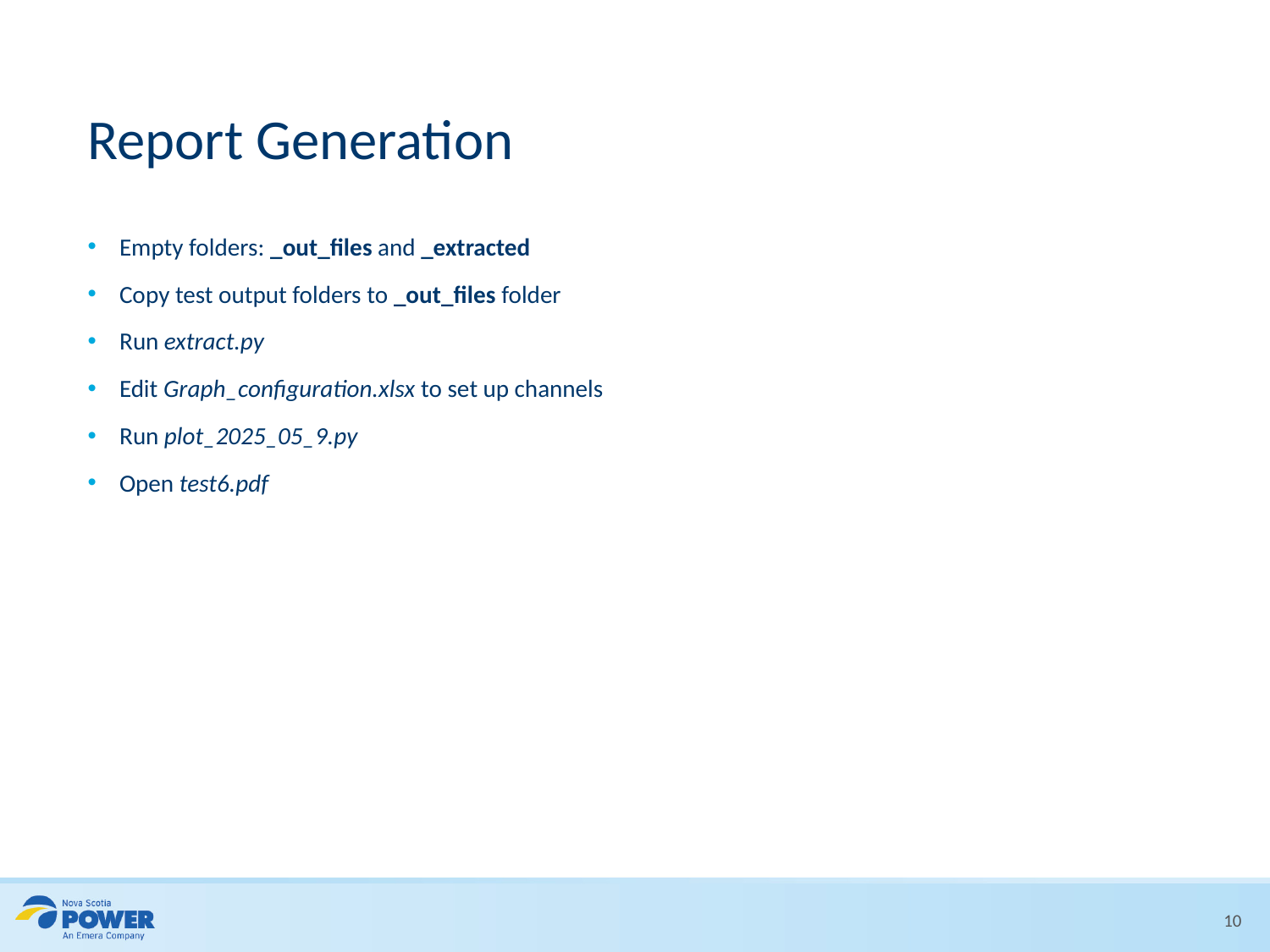

# Report Generation
Empty folders: _out_files and _extracted
Copy test output folders to _out_files folder
Run extract.py
Edit Graph_configuration.xlsx to set up channels
Run plot_2025_05_9.py
Open test6.pdf

10